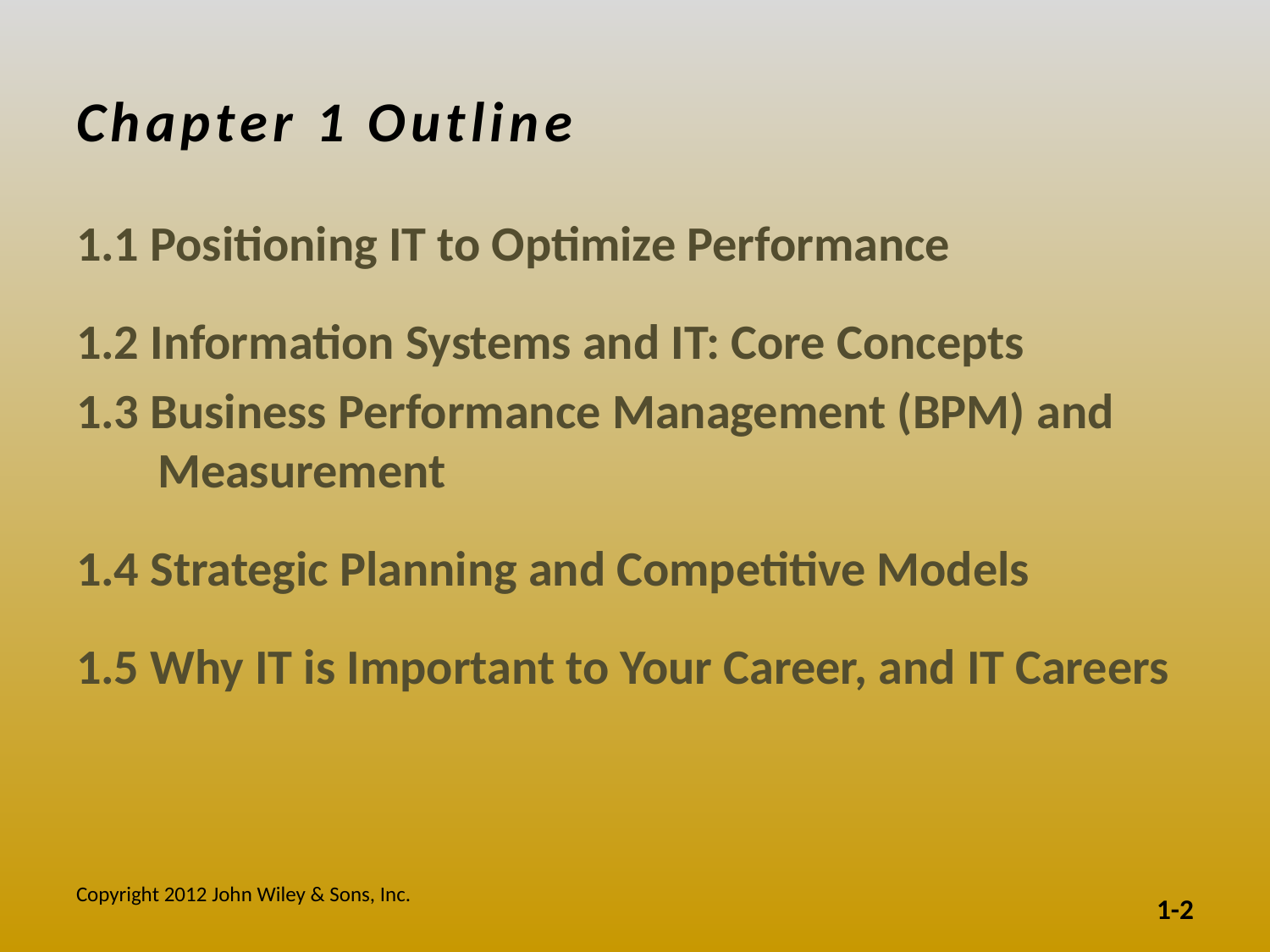

# Chapter 1 Outline
1.1 Positioning IT to Optimize Performance
1.2 Information Systems and IT: Core Concepts
1.3 Business Performance Management (BPM) and
   Measurement
1.4 Strategic Planning and Competitive Models
1.5 Why IT is Important to Your Career, and IT Careers
Copyright 2012 John Wiley & Sons, Inc.
1-2